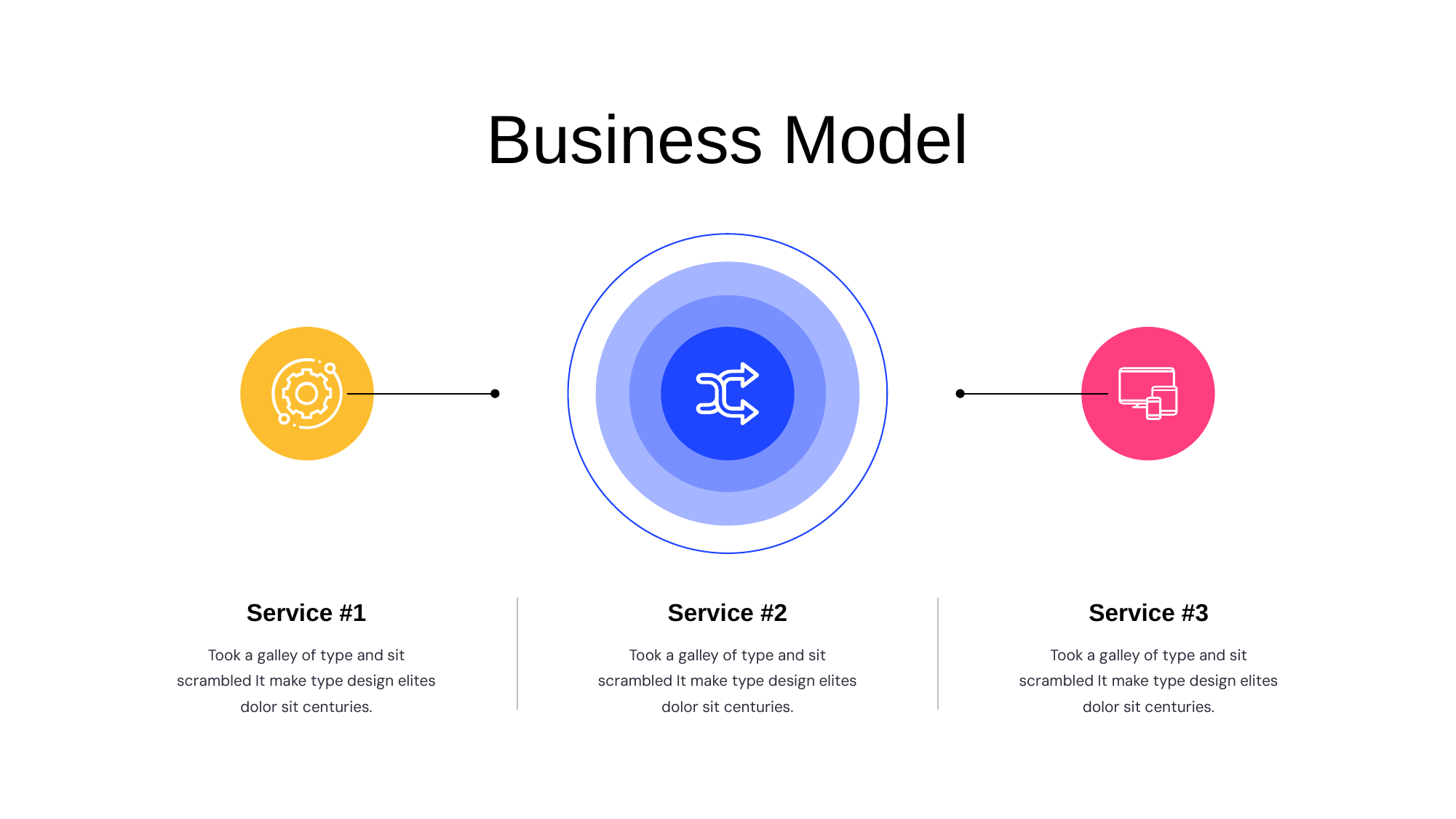

Business Model

Service #1
Service #2
Service #3
Took a galley of type and sit
scrambled It make type design elites
dolor sit centuries.
Took a galley of type and sit
scrambled It make type design elites
dolor sit centuries.
Took a galley of type and sit
scrambled It make type design elites
dolor sit centuries.